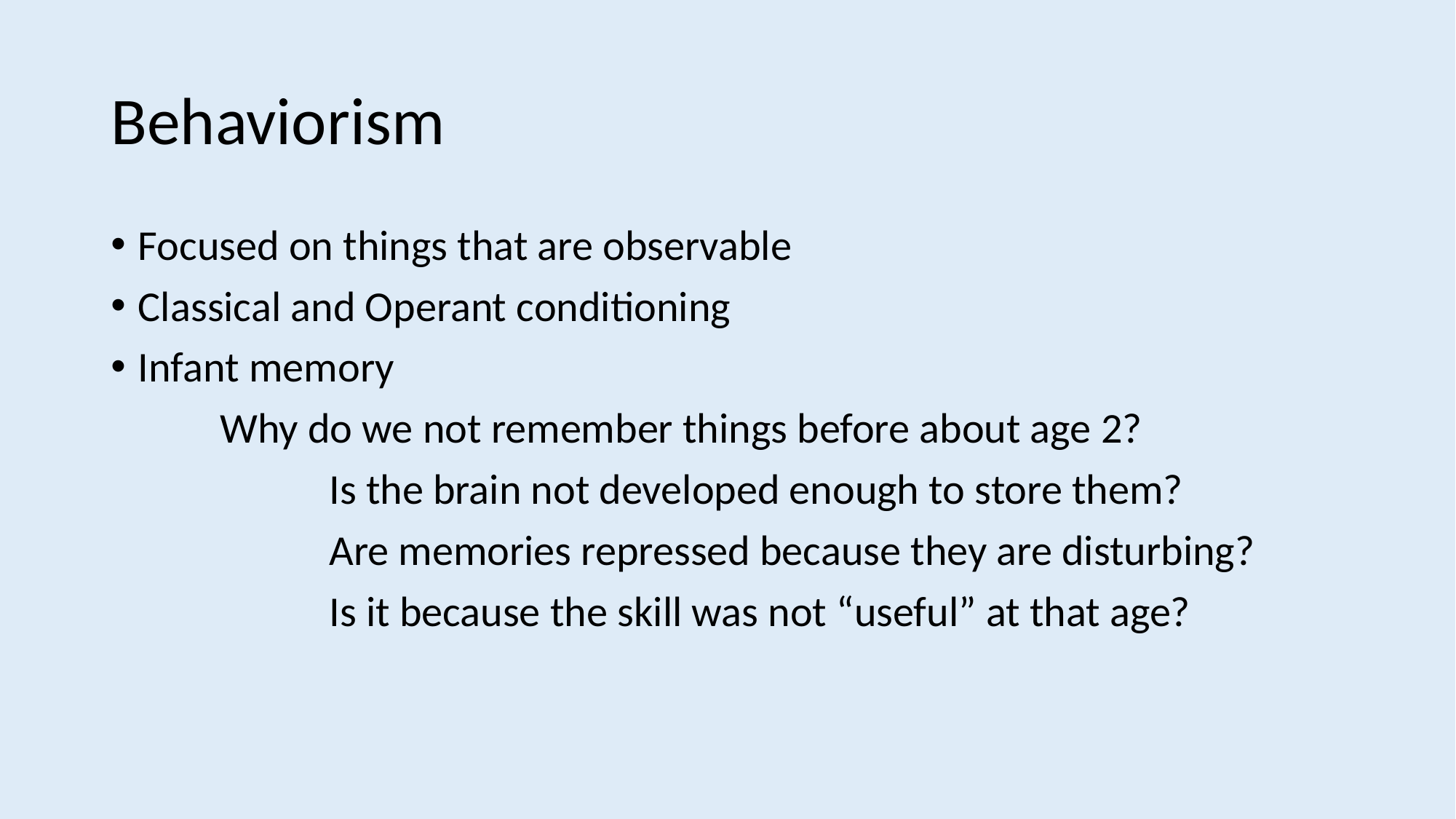

# Behaviorism
Focused on things that are observable
Classical and Operant conditioning
Infant memory
	Why do we not remember things before about age 2?
		Is the brain not developed enough to store them?
		Are memories repressed because they are disturbing?
		Is it because the skill was not “useful” at that age?